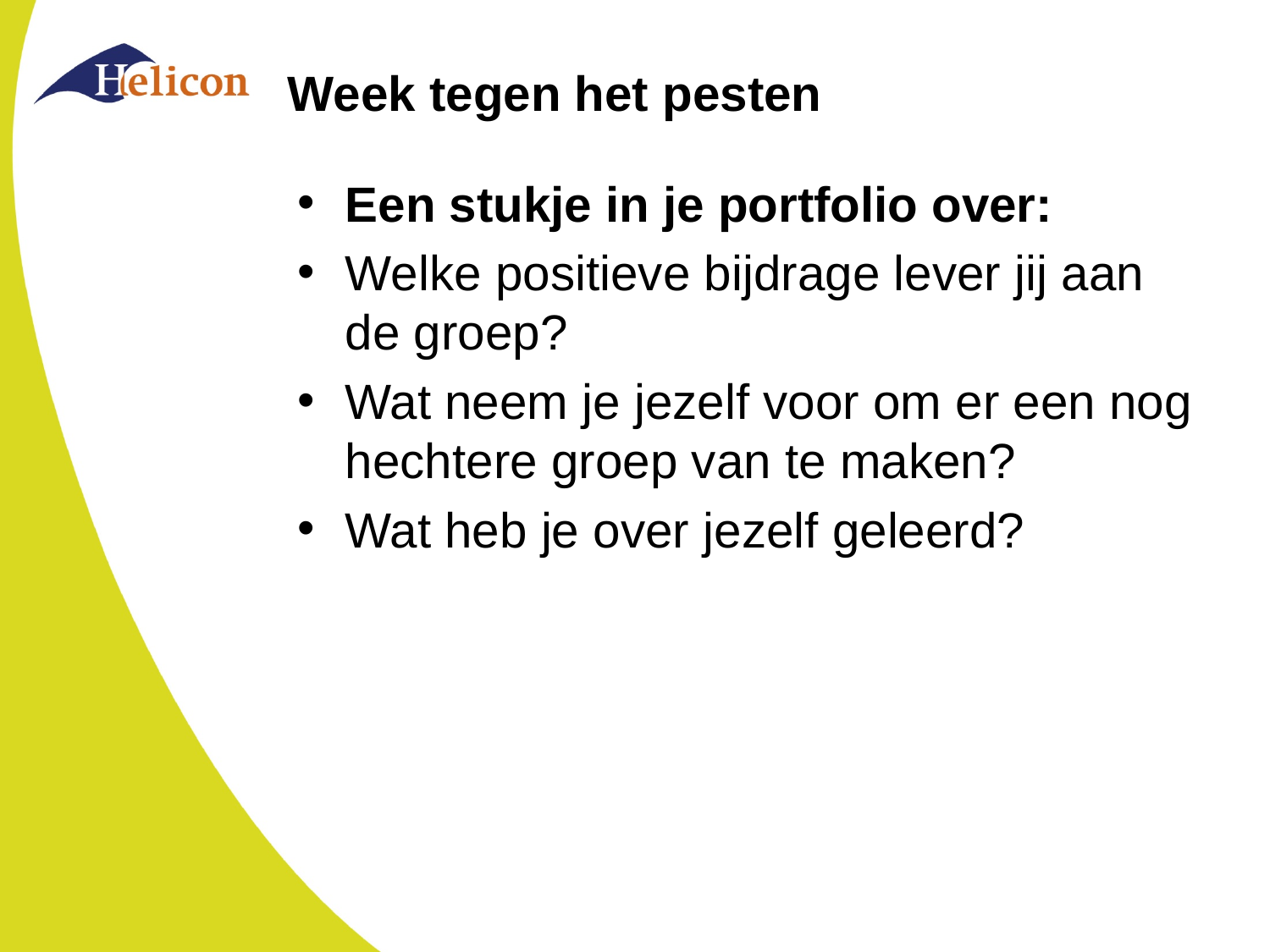

# Week tegen het pesten
Een stukje in je portfolio over:
Welke positieve bijdrage lever jij aan de groep?
Wat neem je jezelf voor om er een nog hechtere groep van te maken?
Wat heb je over jezelf geleerd?